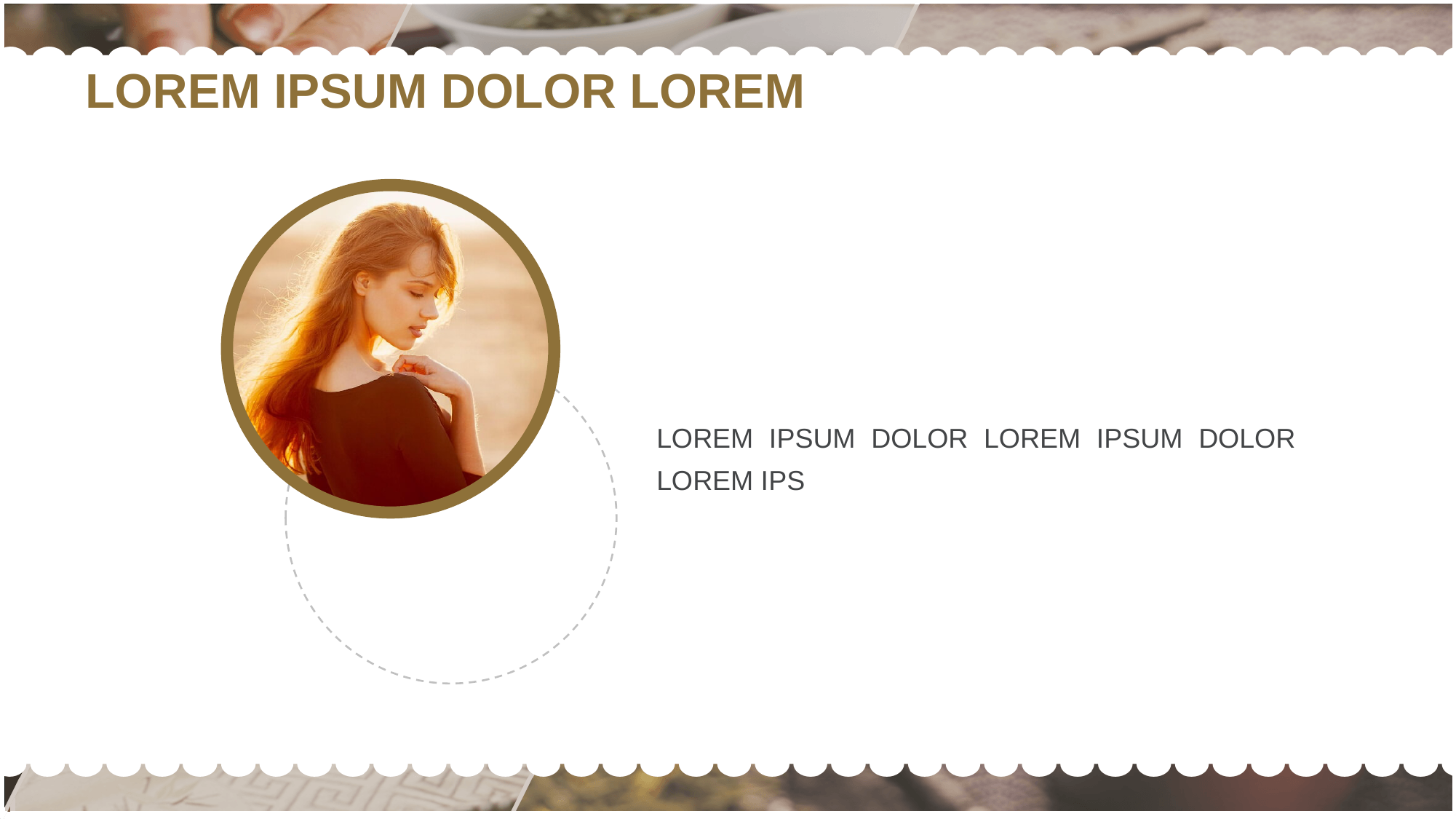

LOREM IPSUM DOLOR LOREM

LOREM IPSUM DOLOR LOREM IPSUM DOLOR LOREM IPS